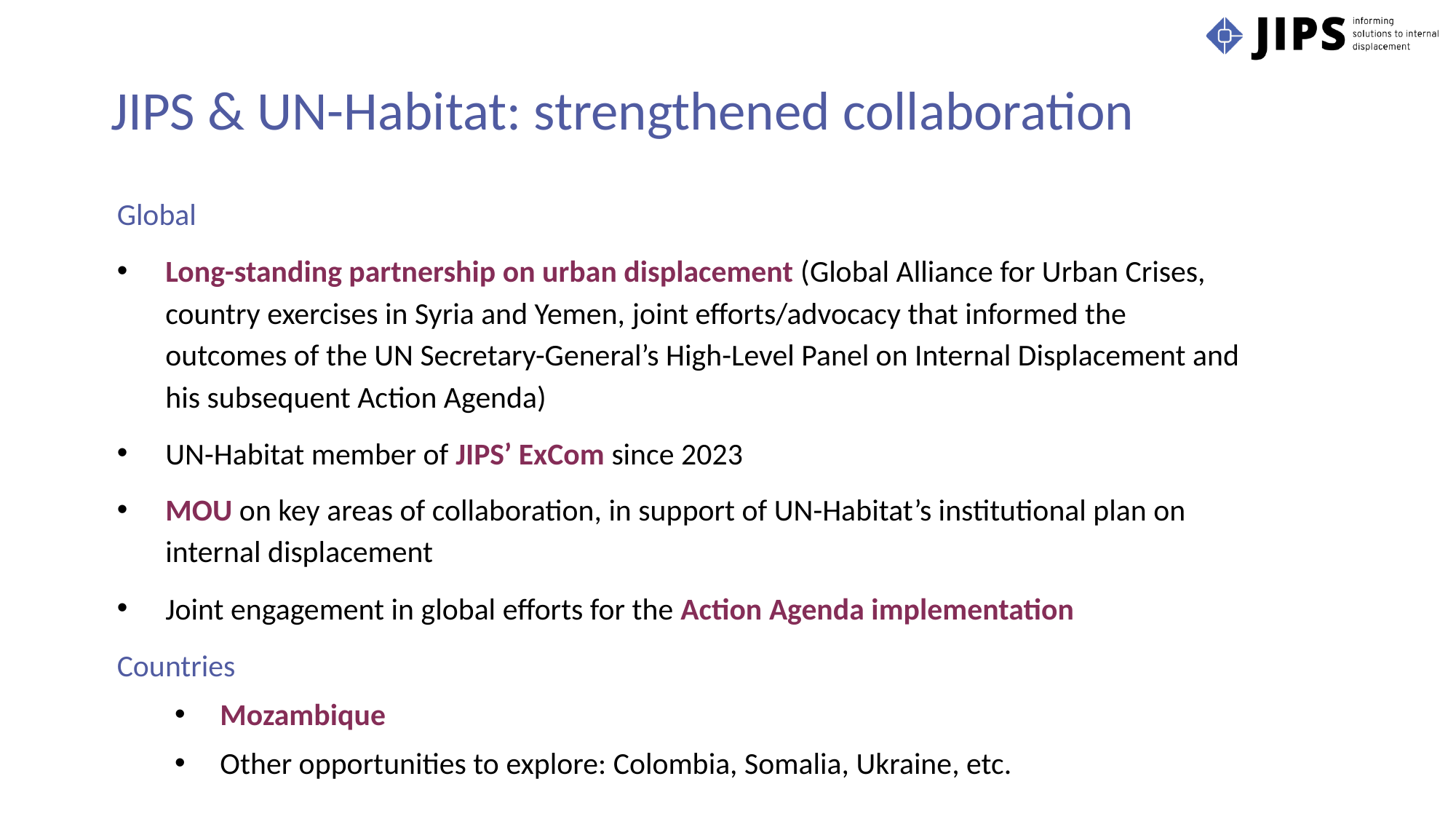

# JIPS & UN-Habitat: strengthened collaboration
Global
Long-standing partnership on urban displacement (Global Alliance for Urban Crises, country exercises in Syria and Yemen, joint efforts/advocacy that informed the outcomes of the UN Secretary-General’s High-Level Panel on Internal Displacement and his subsequent Action Agenda)
UN-Habitat member of JIPS’ ExCom since 2023
MOU on key areas of collaboration, in support of UN-Habitat’s institutional plan on internal displacement
Joint engagement in global efforts for the Action Agenda implementation
Countries
Mozambique
Other opportunities to explore: Colombia, Somalia, Ukraine, etc.